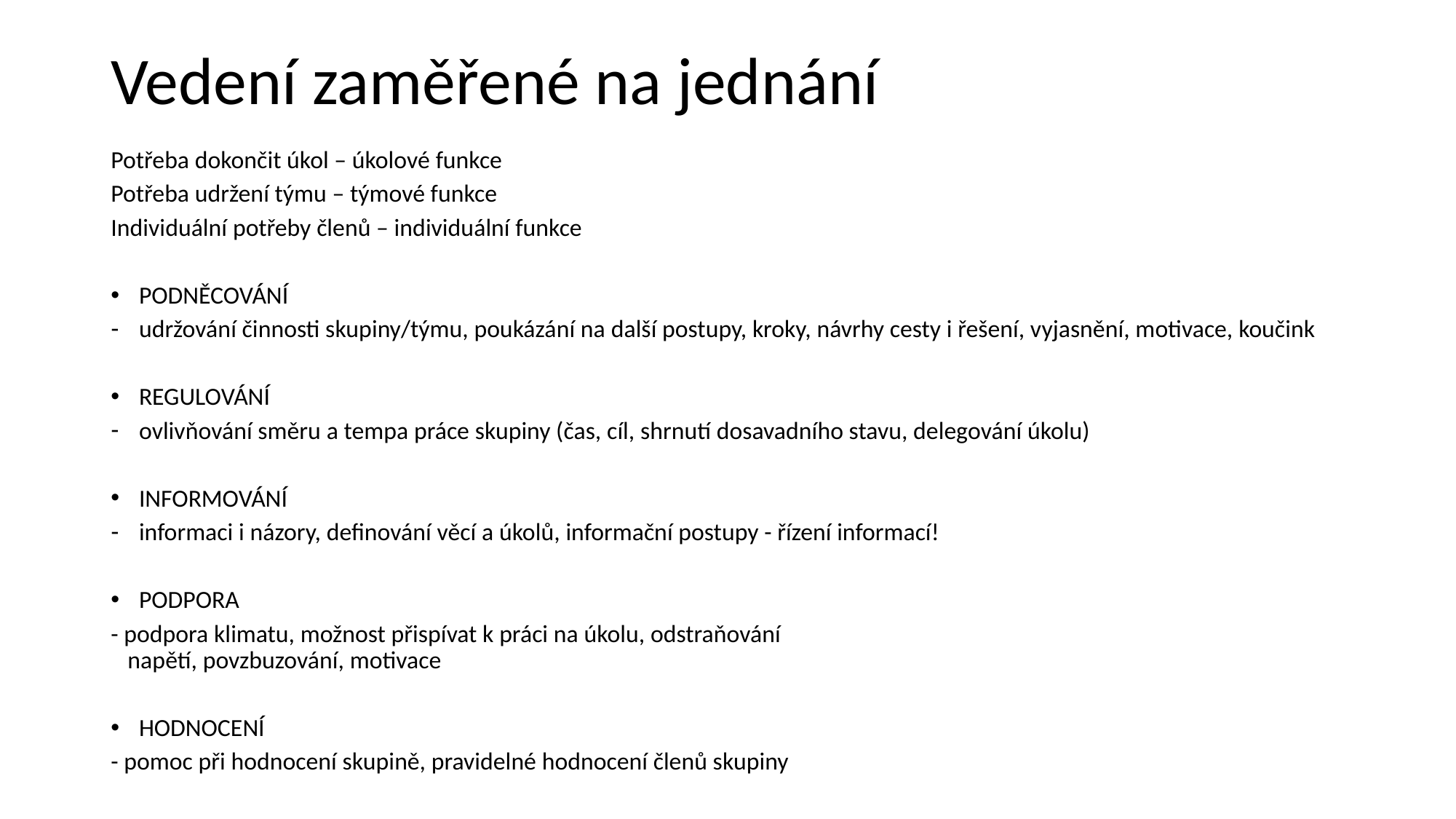

# Vedení zaměřené na jednání
Potřeba dokončit úkol – úkolové funkce
Potřeba udržení týmu – týmové funkce
Individuální potřeby členů – individuální funkce

PODNĚCOVÁNÍ
udržování činnosti skupiny/týmu, poukázání na další postupy, kroky, návrhy cesty i řešení, vyjasnění, motivace, koučink

REGULOVÁNÍ
ovlivňování směru a tempa práce skupiny (čas, cíl, shrnutí dosavadního stavu, delegování úkolu)

INFORMOVÁNÍ
informaci i názory, definování věcí a úkolů, informační postupy - řízení informací!

PODPORA
- podpora klimatu, možnost přispívat k práci na úkolu, odstraňování
   napětí, povzbuzování, motivace

HODNOCENÍ
- pomoc při hodnocení skupině, pravidelné hodnocení členů skupiny